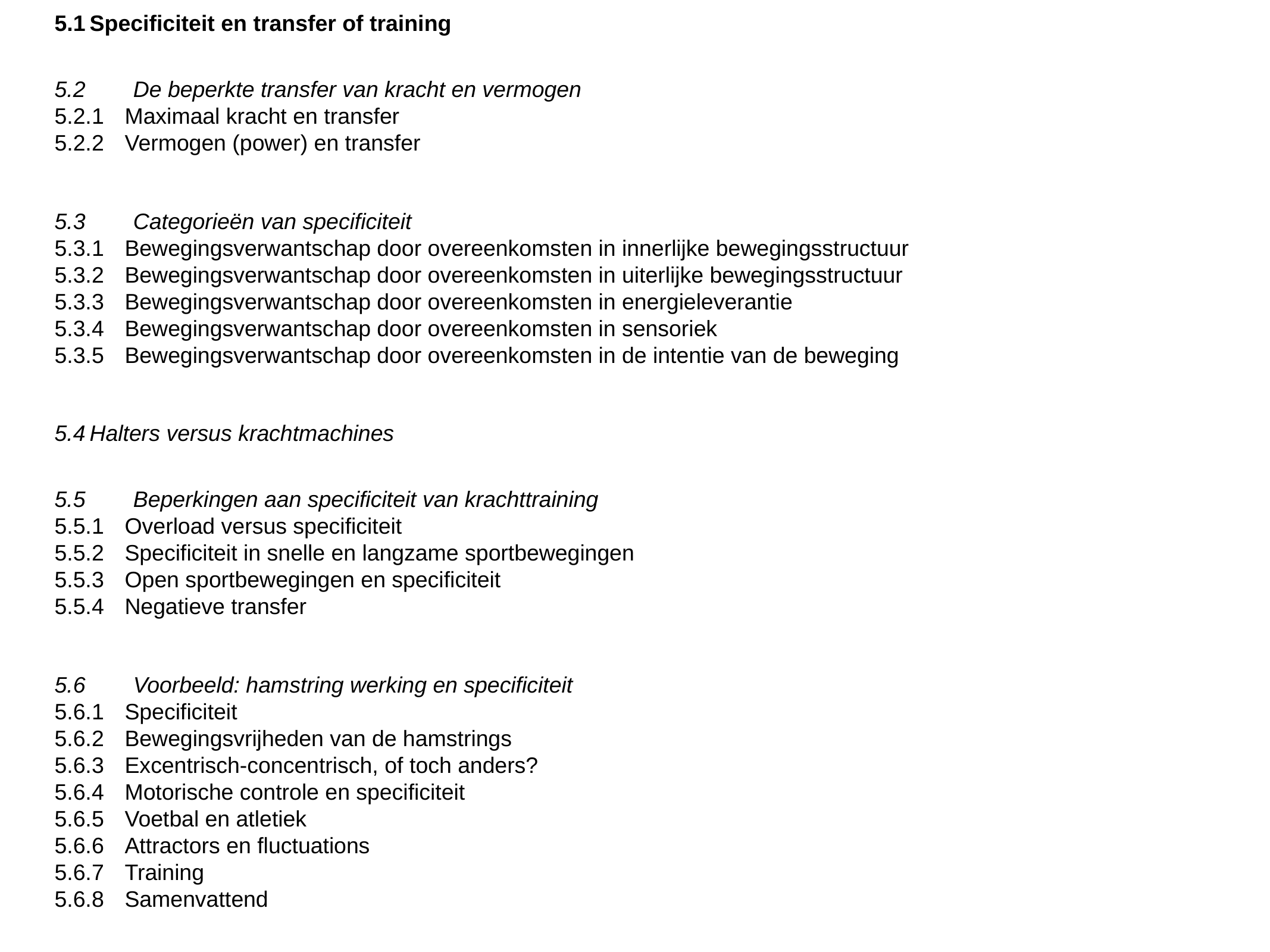

5	Specificiteit in krachttraining

5.1	Specificiteit en transfer of training

5.2	       De beperkte transfer van kracht en vermogen
5.2.1	Maximaal kracht en transfer
5.2.2	Vermogen (power) en transfer

5.3	       Categorieën van specificiteit
5.3.1	Bewegingsverwantschap door overeenkomsten in innerlijke bewegingsstructuur
5.3.2	Bewegingsverwantschap door overeenkomsten in uiterlijke bewegingsstructuur
5.3.3	Bewegingsverwantschap door overeenkomsten in energieleverantie
5.3.4	Bewegingsverwantschap door overeenkomsten in sensoriek
5.3.5	Bewegingsverwantschap door overeenkomsten in de intentie van de beweging

5.4	Halters versus krachtmachines

5.5	       Beperkingen aan specificiteit van krachttraining
5.5.1	Overload versus specificiteit
5.5.2	Specificiteit in snelle en langzame sportbewegingen
5.5.3	Open sportbewegingen en specificiteit
5.5.4	Negatieve transfer

5.6	       Voorbeeld: hamstring werking en specificiteit
5.6.1	Specificiteit
5.6.2	Bewegingsvrijheden van de hamstrings
5.6.3	Excentrisch-concentrisch, of toch anders?
5.6.4	Motorische controle en specificiteit
5.6.5	Voetbal en atletiek
5.6.6	Attractors en fluctuations
5.6.7	Training
5.6.8	Samenvattend